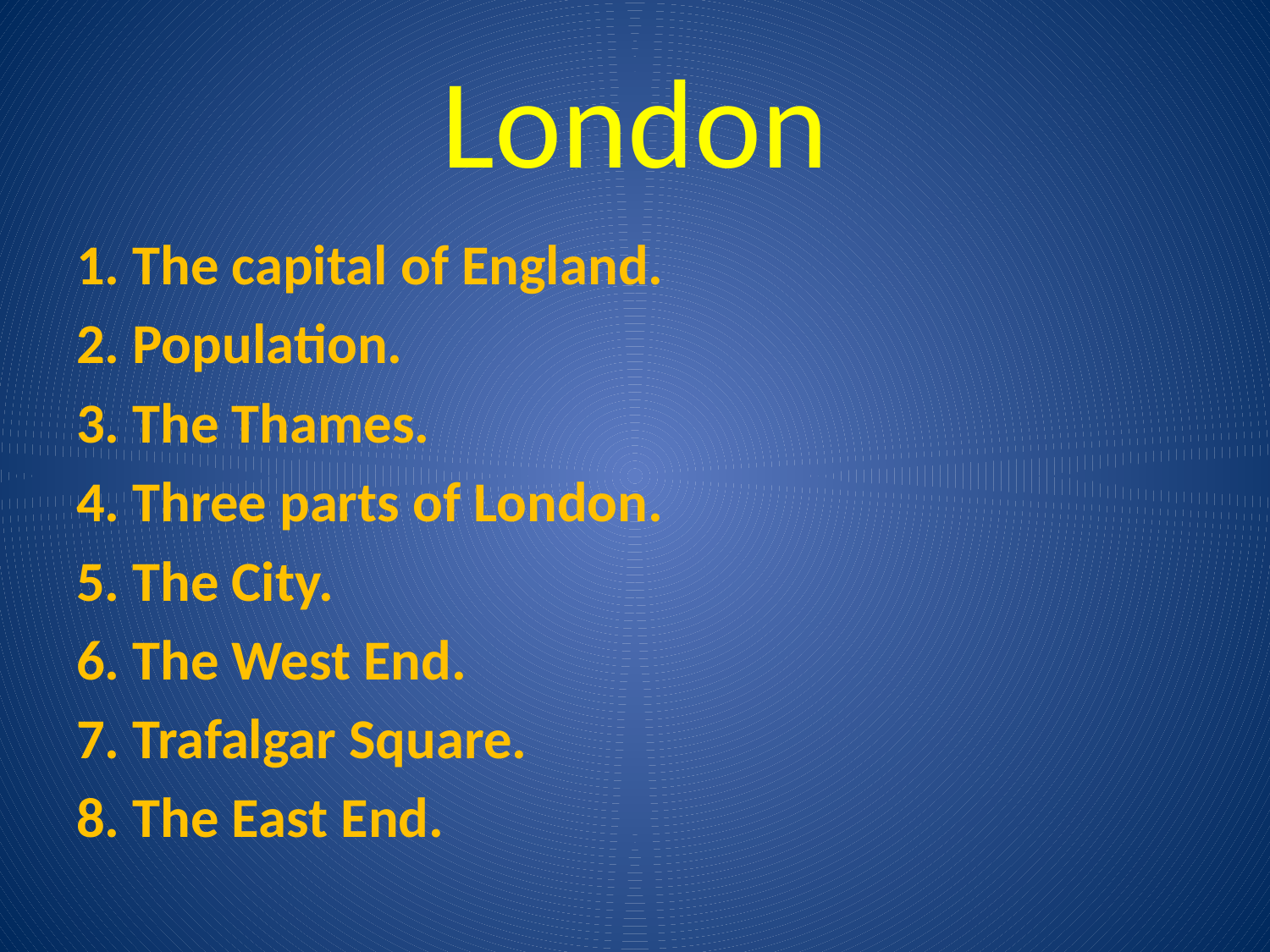

# London
1. The capital of England.
2. Population.
3. The Thames.
4. Three parts of London.
5. The City.
6. The West End.
7. Trafalgar Square.
8. The East End.